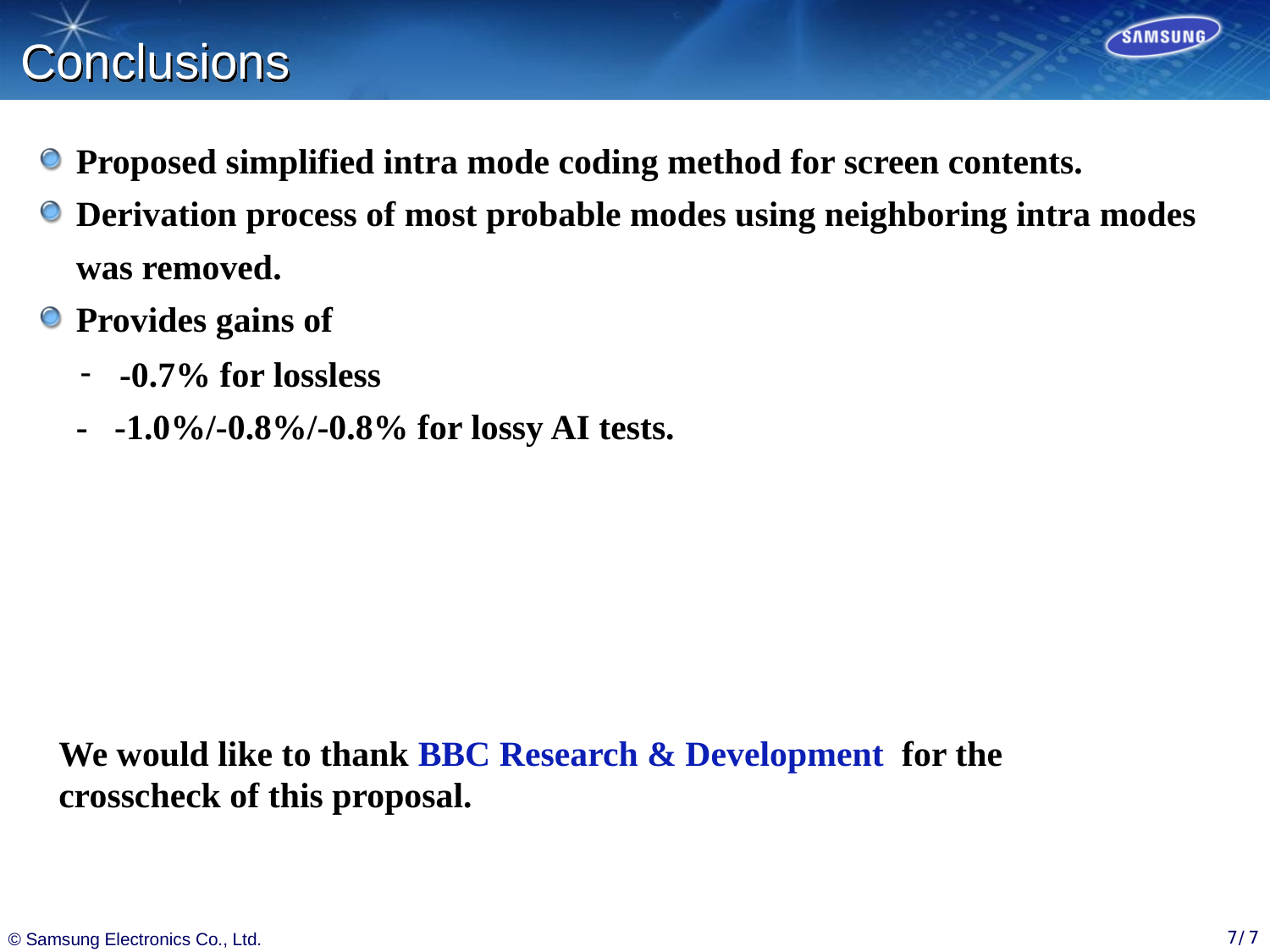

# Conclusions
Proposed simplified intra mode coding method for screen contents.
Derivation process of most probable modes using neighboring intra modes was removed.
Provides gains of
 -0.7% for lossless
	-   -1.0%/-0.8%/-0.8% for lossy AI tests.
We would like to thank BBC Research & Development  for the crosscheck of this proposal.